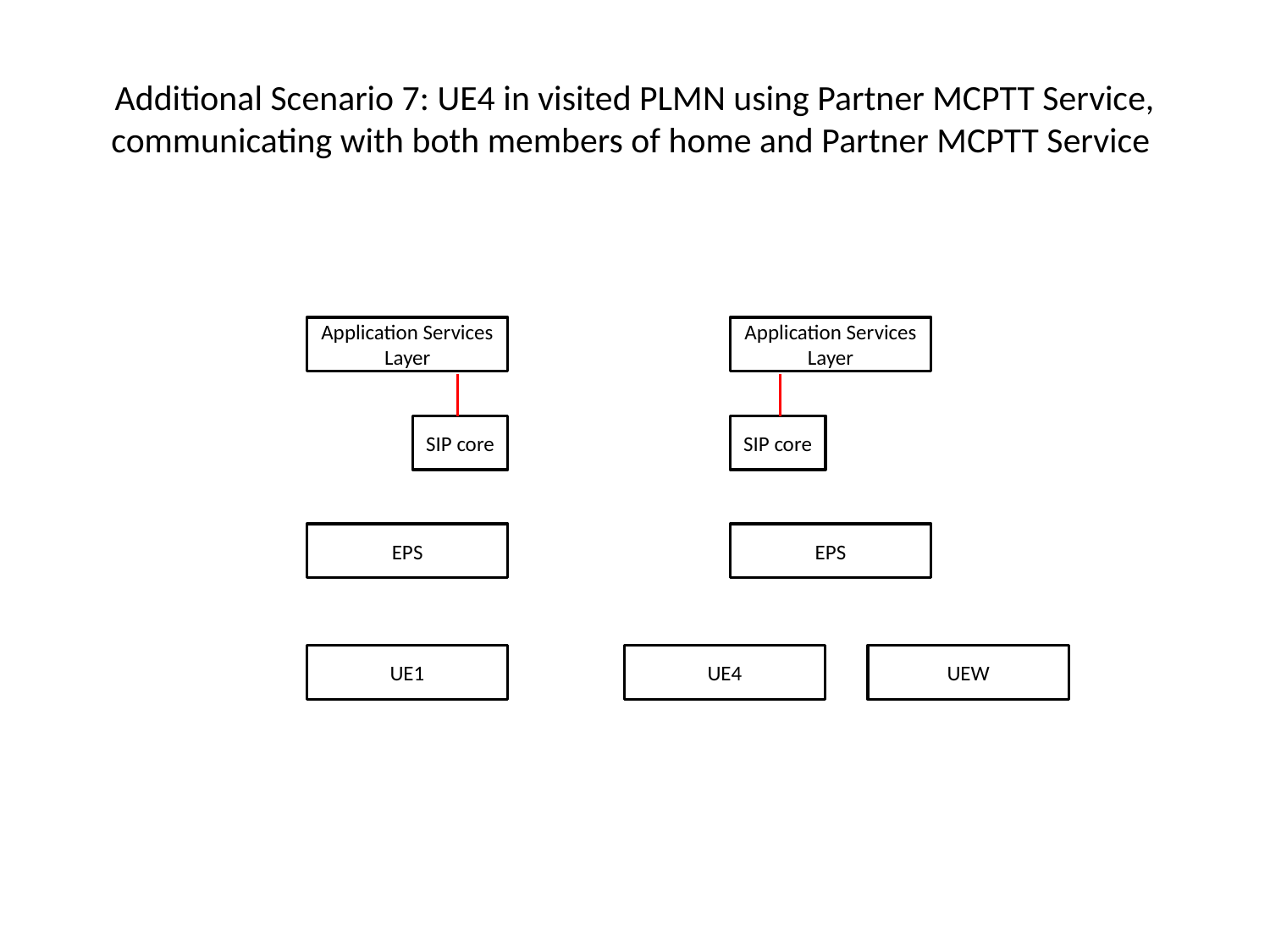

# Additional Scenario 7: UE4 in visited PLMN using Partner MCPTT Service, communicating with both members of home and Partner MCPTT Service
Application Services Layer
SIP core
EPS
Application Services Layer
SIP core
EPS
UE1
UE4
UEW